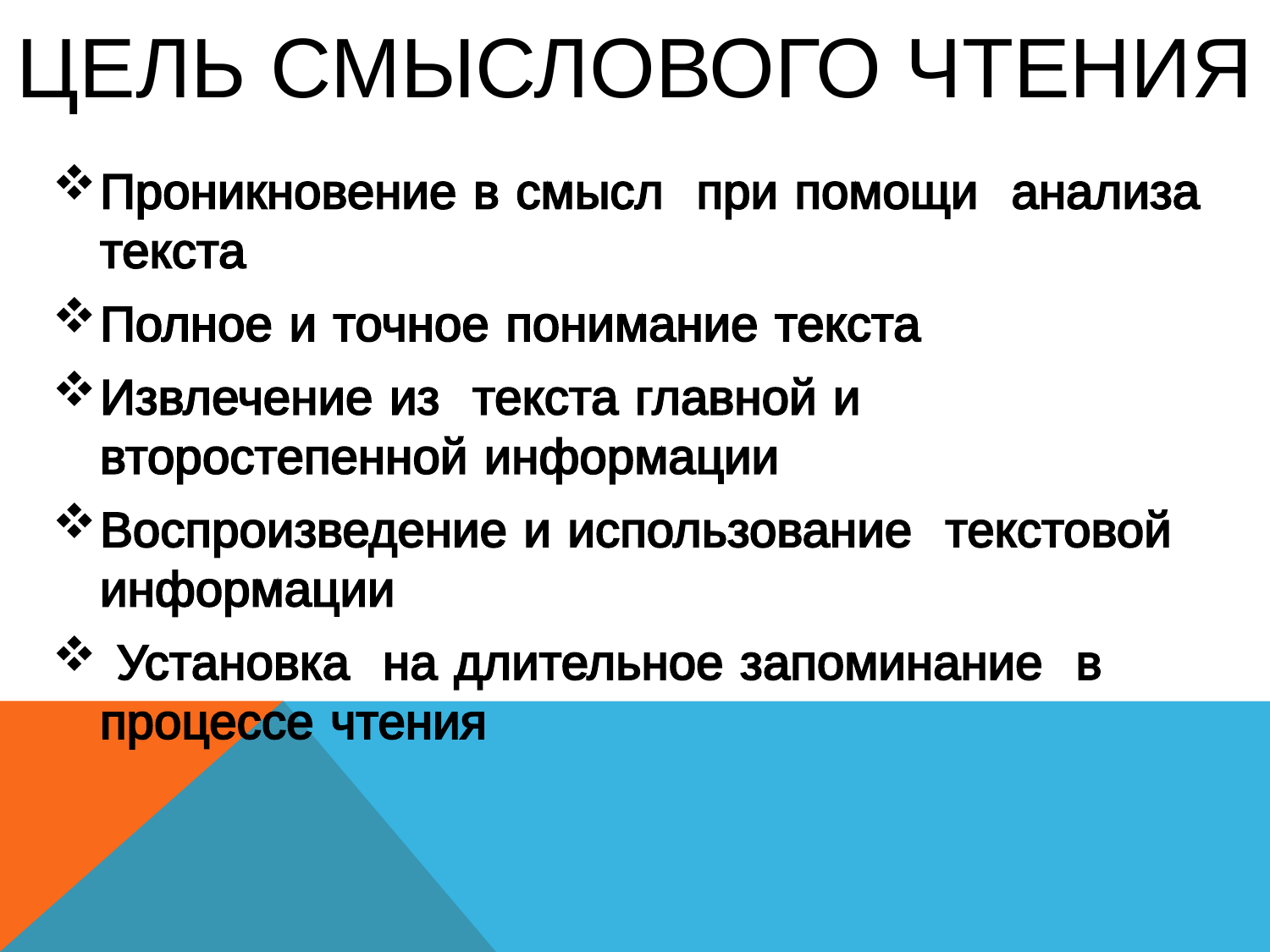

# Цель смыслового чтения
Проникновение в смысл  при помощи  анализа текста
Полное и точное понимание текста
Извлечение из  текста главной и второстепенной информации
Воспроизведение и использование  текстовой информации
 Установка  на длительное запоминание  в процессе чтения